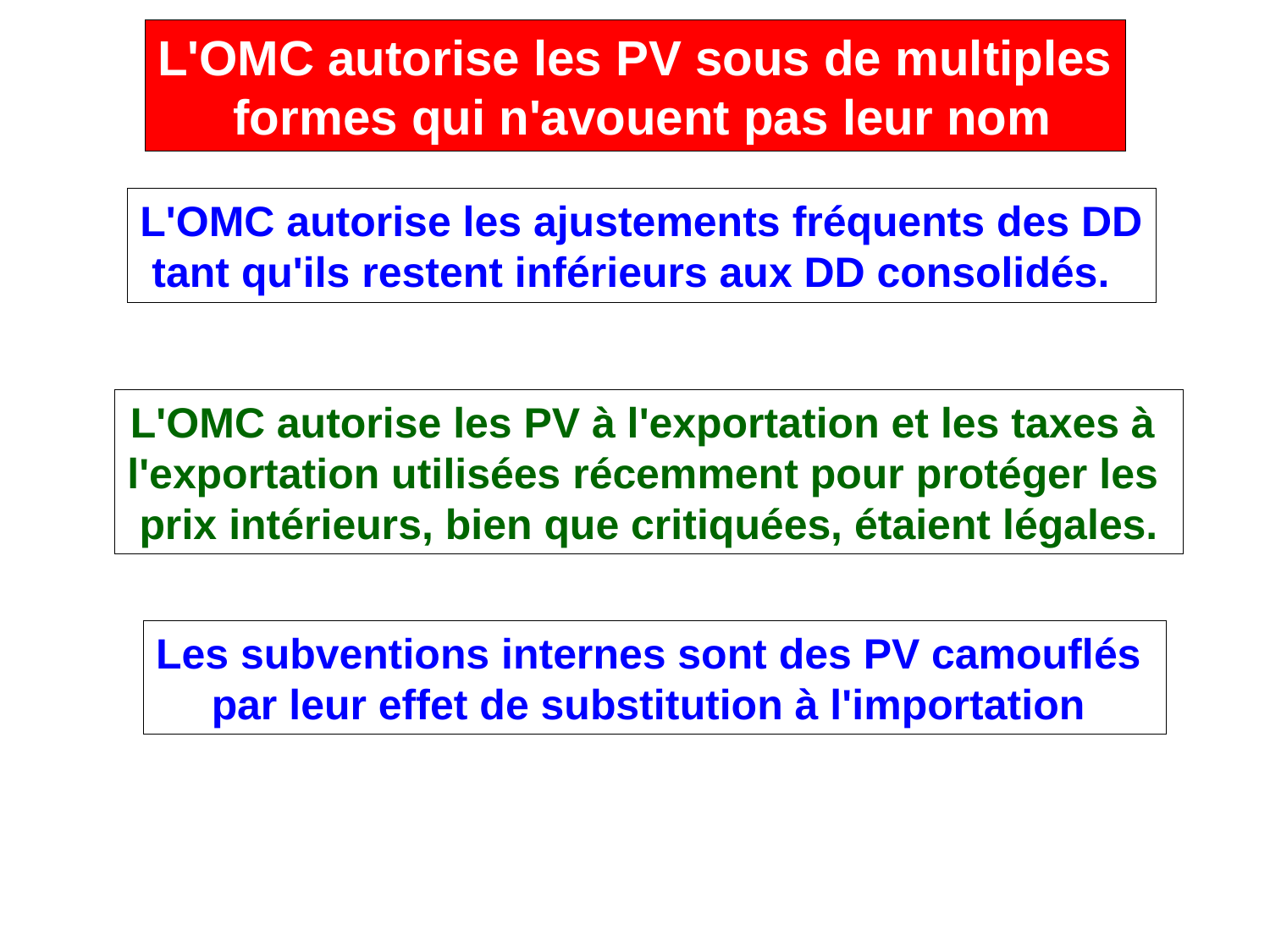

L'OMC autorise les PV sous de multiples
 formes qui n'avouent pas leur nom
L'OMC autorise les ajustements fréquents des DD
 tant qu'ils restent inférieurs aux DD consolidés.
L'OMC autorise les PV à l'exportation et les taxes à
l'exportation utilisées récemment pour protéger les
prix intérieurs, bien que critiquées, étaient légales.
Les subventions internes sont des PV camouflés
par leur effet de substitution à l'importation